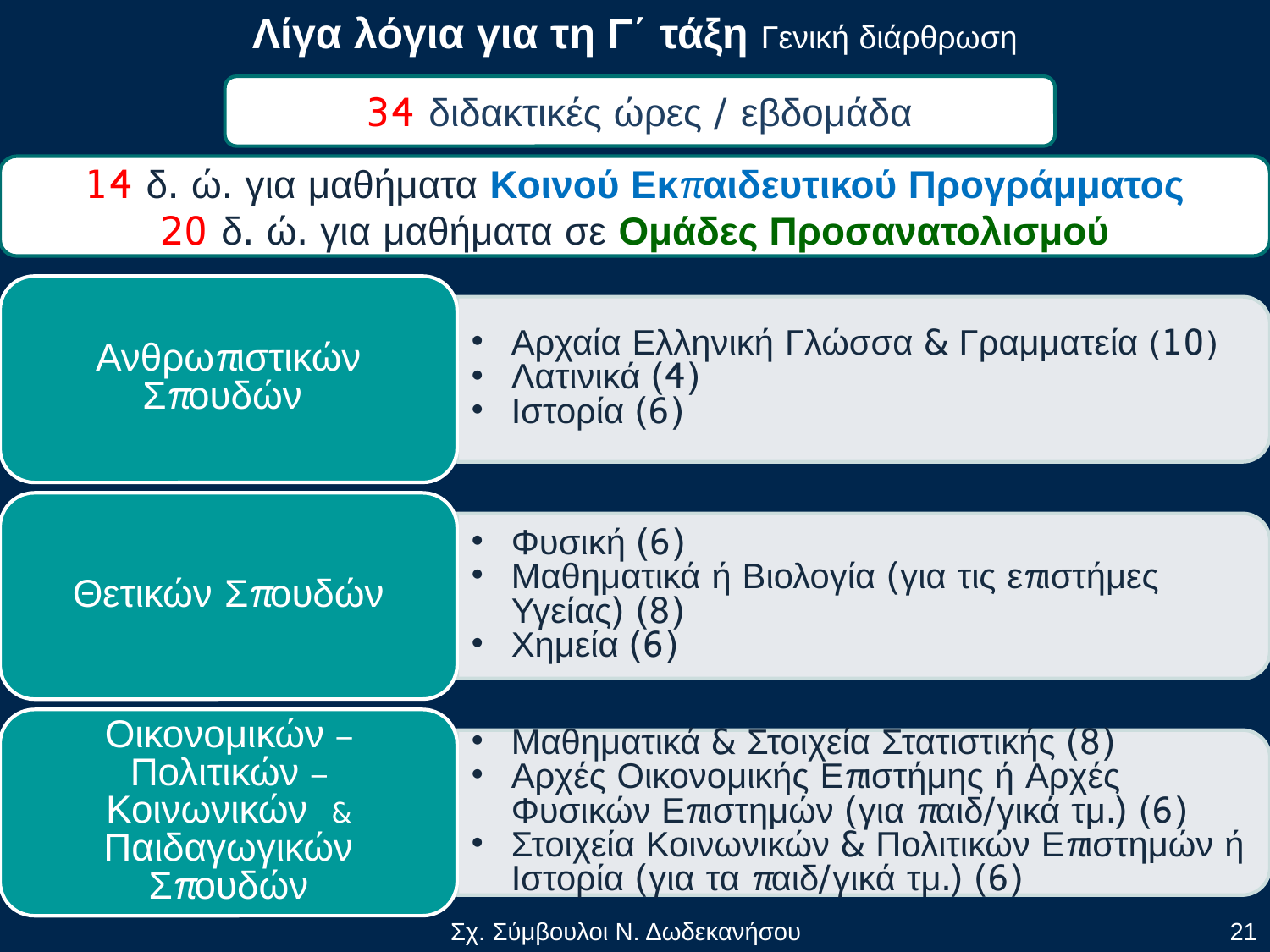

Λίγα λόγια για τη Γ΄ τάξη Γενική διάρθρωση
34 διδακτικές ώρες / εβδομάδα
14 δ. ώ. για μαθήματα Κοινού Εκπαιδευτικού Προγράμματος
20 δ. ώ. για μαθήματα σε Ομάδες Προσανατολισμού
Ανθρωπιστικών Σπουδών
Αρχαία Ελληνική Γλώσσα & Γραμματεία (10)
Θετικών Σπουδών
Φυσική (6)
Οικονομικών – Πολιτικών – Κοινωνικών  & Παιδαγωγικών Σπουδών
Μαθηματικά & Στοιχεία Στατιστικής (8)
Αρχές Οικονομικής Επιστήμης ή Αρχές Φυσικών Επιστημών (για παιδ/γικά τμ.) (6)
Στοιχεία Κοινωνικών & Πολιτικών Επιστημών ή Ιστορία (για τα παιδ/γικά τμ.) (6)
Λατινικά (4)
Μαθηματικά ή Βιολογία (για τις επιστήμες  Υγείας) (8)
Ιστορία (6)
Χημεία (6)
Σχ. Σύμβουλοι Ν. Δωδεκανήσου
21